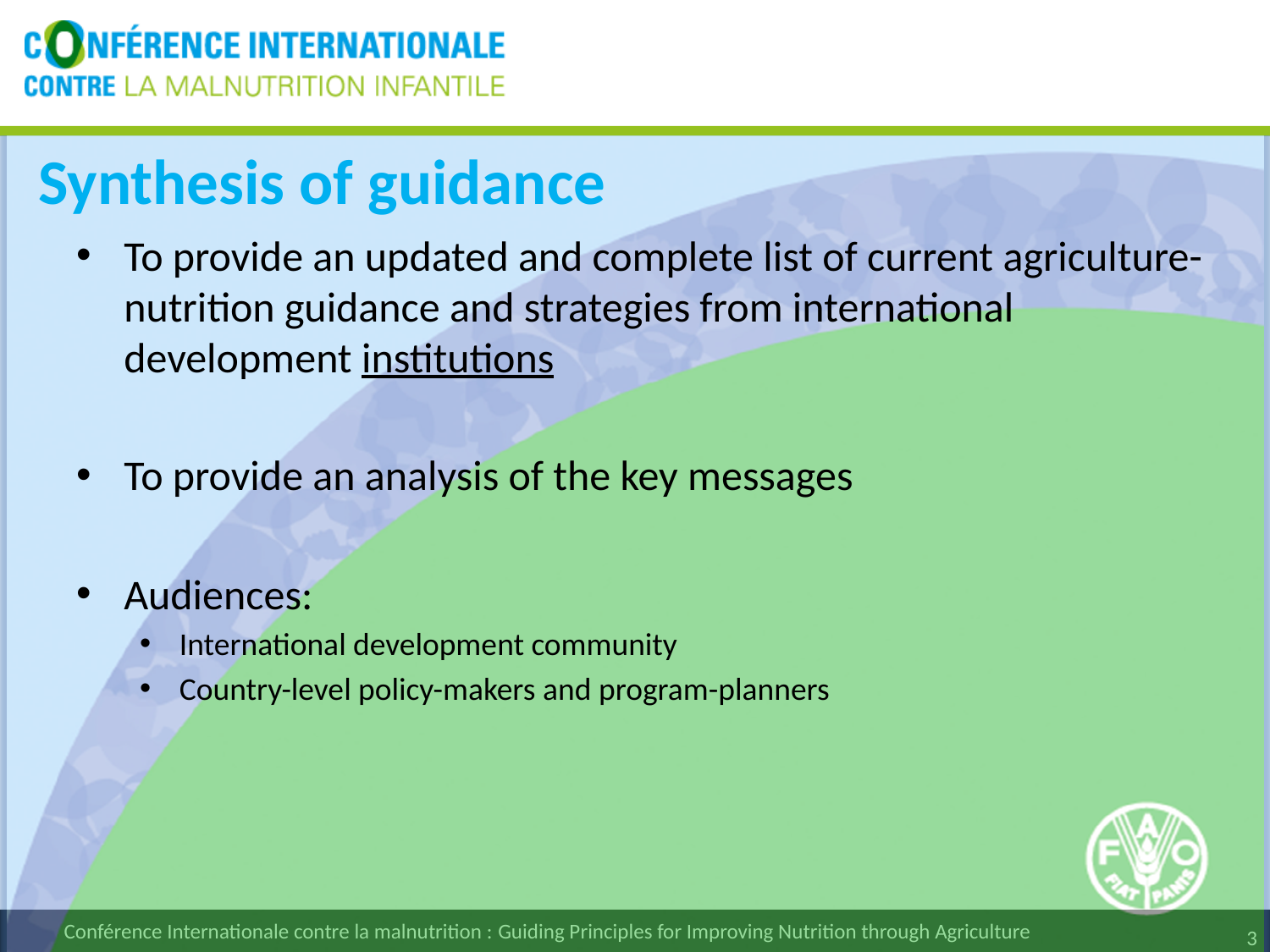

# Synthesis of guidance
To provide an updated and complete list of current agriculture-nutrition guidance and strategies from international development institutions

To provide an analysis of the key messages

Audiences:
International development community
Country-level policy-makers and program-planners
3